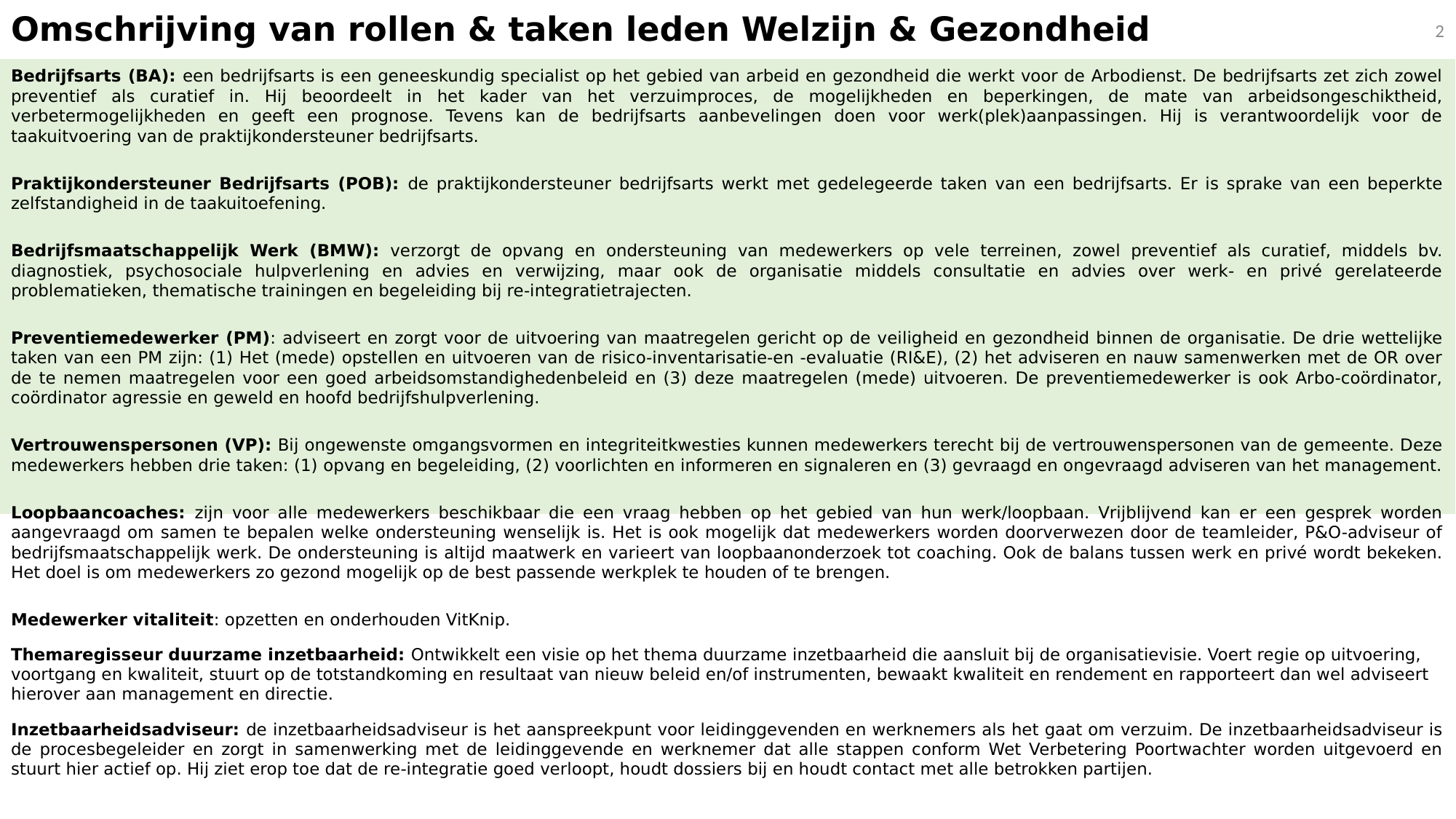

# Omschrijving van rollen & taken leden Welzijn & Gezondheid
2

Bedrijfsarts (BA): een bedrijfsarts is een geneeskundig specialist op het gebied van arbeid en gezondheid die werkt voor de Arbodienst. De bedrijfsarts zet zich zowel preventief als curatief in. Hij beoordeelt in het kader van het verzuimproces, de mogelijkheden en beperkingen, de mate van arbeidsongeschiktheid, verbetermogelijkheden en geeft een prognose. Tevens kan de bedrijfsarts aanbevelingen doen voor werk(plek)aanpassingen. Hij is verantwoordelijk voor de taakuitvoering van de praktijkondersteuner bedrijfsarts.
Praktijkondersteuner Bedrijfsarts (POB): de praktijkondersteuner bedrijfsarts werkt met gedelegeerde taken van een bedrijfsarts. Er is sprake van een beperkte zelfstandigheid in de taakuitoefening.
Bedrijfsmaatschappelijk Werk (BMW): verzorgt de opvang en ondersteuning van medewerkers op vele terreinen, zowel preventief als curatief, middels bv. diagnostiek, psychosociale hulpverlening en advies en verwijzing, maar ook de organisatie middels consultatie en advies over werk- en privé gerelateerde problematieken, thematische trainingen en begeleiding bij re-integratietrajecten.
Preventiemedewerker (PM): adviseert en zorgt voor de uitvoering van maatregelen gericht op de veiligheid en gezondheid binnen de organisatie. De drie wettelijke taken van een PM zijn: (1) Het (mede) opstellen en uitvoeren van de risico-inventarisatie-en -evaluatie (RI&E), (2) het adviseren en nauw samenwerken met de OR over de te nemen maatregelen voor een goed arbeidsomstandighedenbeleid en (3) deze maatregelen (mede) uitvoeren. De preventiemedewerker is ook Arbo-coördinator, coördinator agressie en geweld en hoofd bedrijfshulpverlening.
Vertrouwenspersonen (VP): Bij ongewenste omgangsvormen en integriteitkwesties kunnen medewerkers terecht bij de vertrouwenspersonen van de gemeente. Deze medewerkers hebben drie taken: (1) opvang en begeleiding, (2) voorlichten en informeren en signaleren en (3) gevraagd en ongevraagd adviseren van het management.
Loopbaancoaches: zijn voor alle medewerkers beschikbaar die een vraag hebben op het gebied van hun werk/loopbaan. Vrijblijvend kan er een gesprek worden aangevraagd om samen te bepalen welke ondersteuning wenselijk is. Het is ook mogelijk dat medewerkers worden doorverwezen door de teamleider, P&O-adviseur of bedrijfsmaatschappelijk werk. De ondersteuning is altijd maatwerk en varieert van loopbaanonderzoek tot coaching. Ook de balans tussen werk en privé wordt bekeken. Het doel is om medewerkers zo gezond mogelijk op de best passende werkplek te houden of te brengen.
Medewerker vitaliteit: opzetten en onderhouden VitKnip.
Themaregisseur duurzame inzetbaarheid: Ontwikkelt een visie op het thema duurzame inzetbaarheid die aansluit bij de organisatievisie. Voert regie op uitvoering, voortgang en kwaliteit, stuurt op de totstandkoming en resultaat van nieuw beleid en/of instrumenten, bewaakt kwaliteit en rendement en rapporteert dan wel adviseert hierover aan management en directie.
Inzetbaarheidsadviseur: de inzetbaarheidsadviseur is het aanspreekpunt voor leidinggevenden en werknemers als het gaat om verzuim. De inzetbaarheidsadviseur is de procesbegeleider en zorgt in samenwerking met de leidinggevende en werknemer dat alle stappen conform Wet Verbetering Poortwachter worden uitgevoerd en stuurt hier actief op. Hij ziet erop toe dat de re-integratie goed verloopt, houdt dossiers bij en houdt contact met alle betrokken partijen.